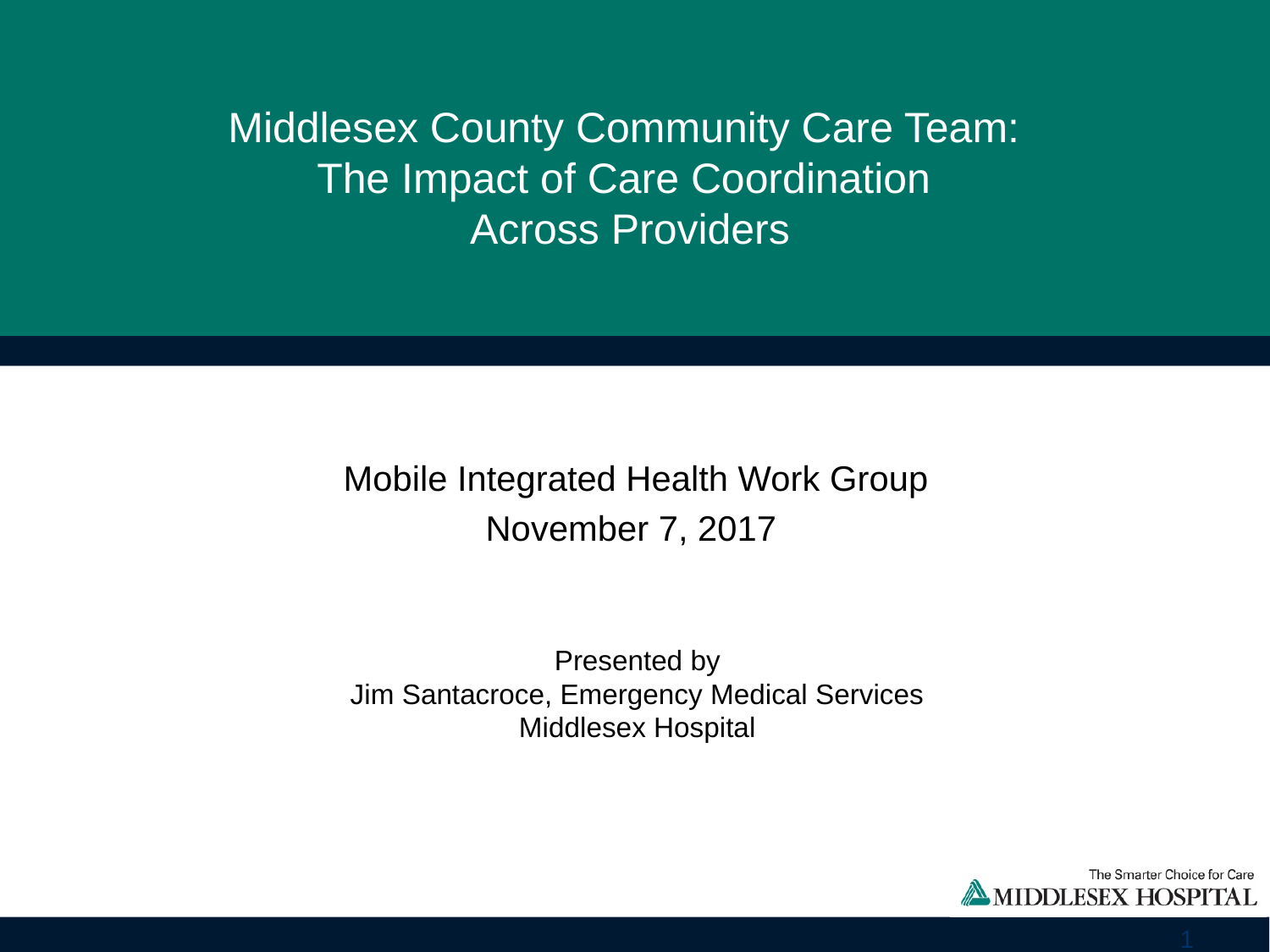

# Middlesex County Community Care Team: The Impact of Care Coordination Across Providers

 Mobile Integrated Health Work Group
November 7, 2017

Presented by
Jim Santacroce, Emergency Medical Services
Middlesex Hospital
1